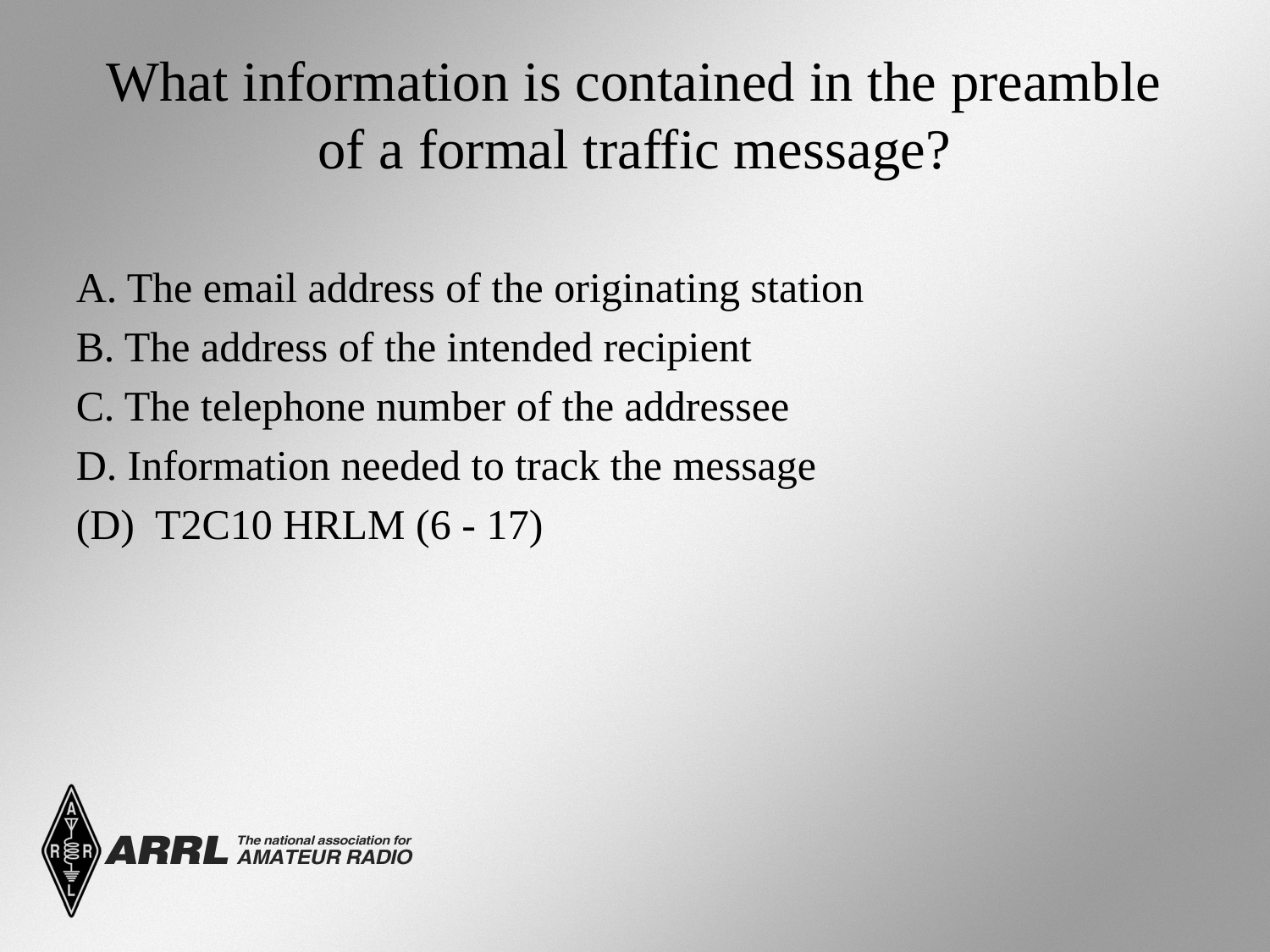

# What information is contained in the preamble of a formal traffic message?
A. The email address of the originating station
B. The address of the intended recipient
C. The telephone number of the addressee
D. Information needed to track the message
(D)  T2C10 HRLM (6 - 17)